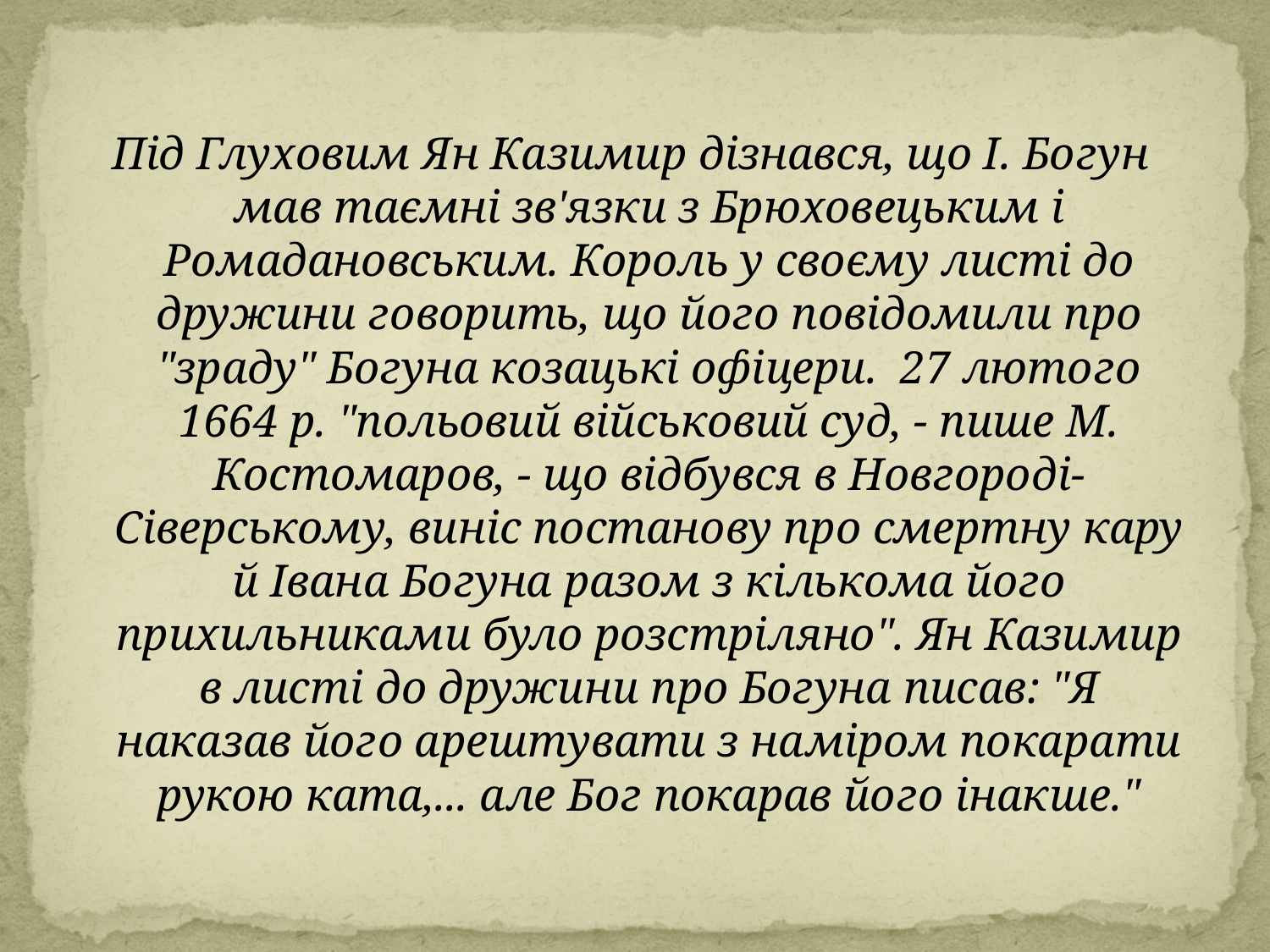

Під Глуховим Ян Казимир дізнався, що І. Богун мав таємні зв'язки з Брюховецьким і Ромадановським. Король у своєму листі до дружини говорить, що його повідомили про "зраду" Богуна козацькі офіцери.  27 лютого 1664 р. "польовий військовий суд, - пише М. Костомаров, - що відбувся в Новгороді-Сіверському, виніс постанову про смертну кару й Iвана Богуна разом з кількома його прихильниками було розстріляно". Ян Казимир в листі до дружини про Богуна писав: "Я наказав його арештувати з наміром покарати рукою ката,... але Бог покарав його інакше."